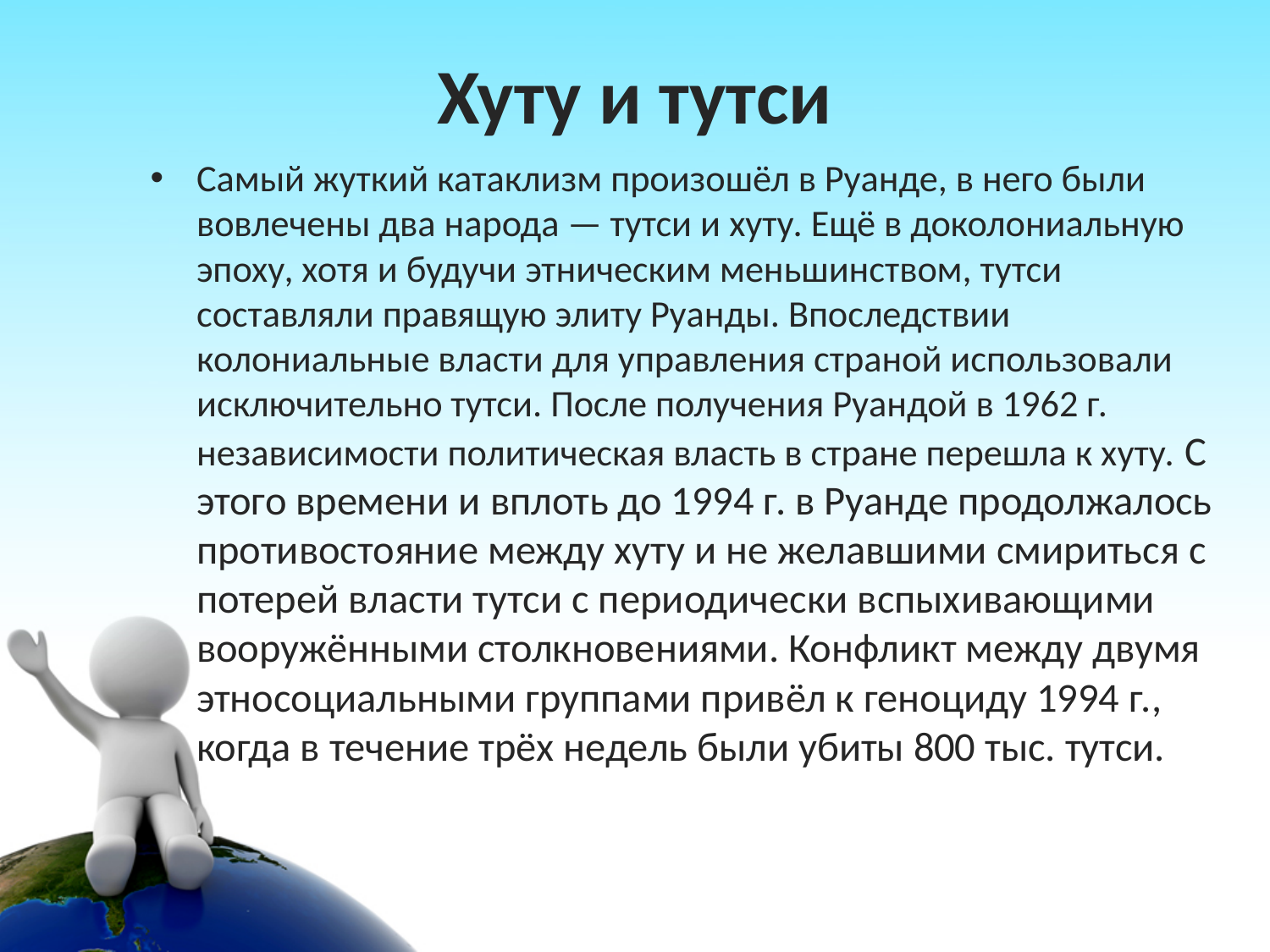

# Хуту и тутси
Самый жуткий катаклизм произошёл в Руанде, в него были вовлечены два народа — тутси и хуту. Ещё в доколониальную эпоху, хотя и будучи этническим меньшинством, тутси составляли правящую элиту Руанды. Впоследствии колониальные власти для управления страной использовали исключительно тутси. После получения Руандой в 1962 г. независимости политическая власть в стране перешла к хуту. С этого времени и вплоть до 1994 г. в Руанде продолжалось противостояние между хуту и не желавшими смириться с потерей власти тутси с периодически вспыхивающими вооружёнными столкновениями. Конфликт между двумя этносоциальными группами привёл к геноциду 1994 г., когда в течение трёх недель были убиты 800 тыс. тутси.